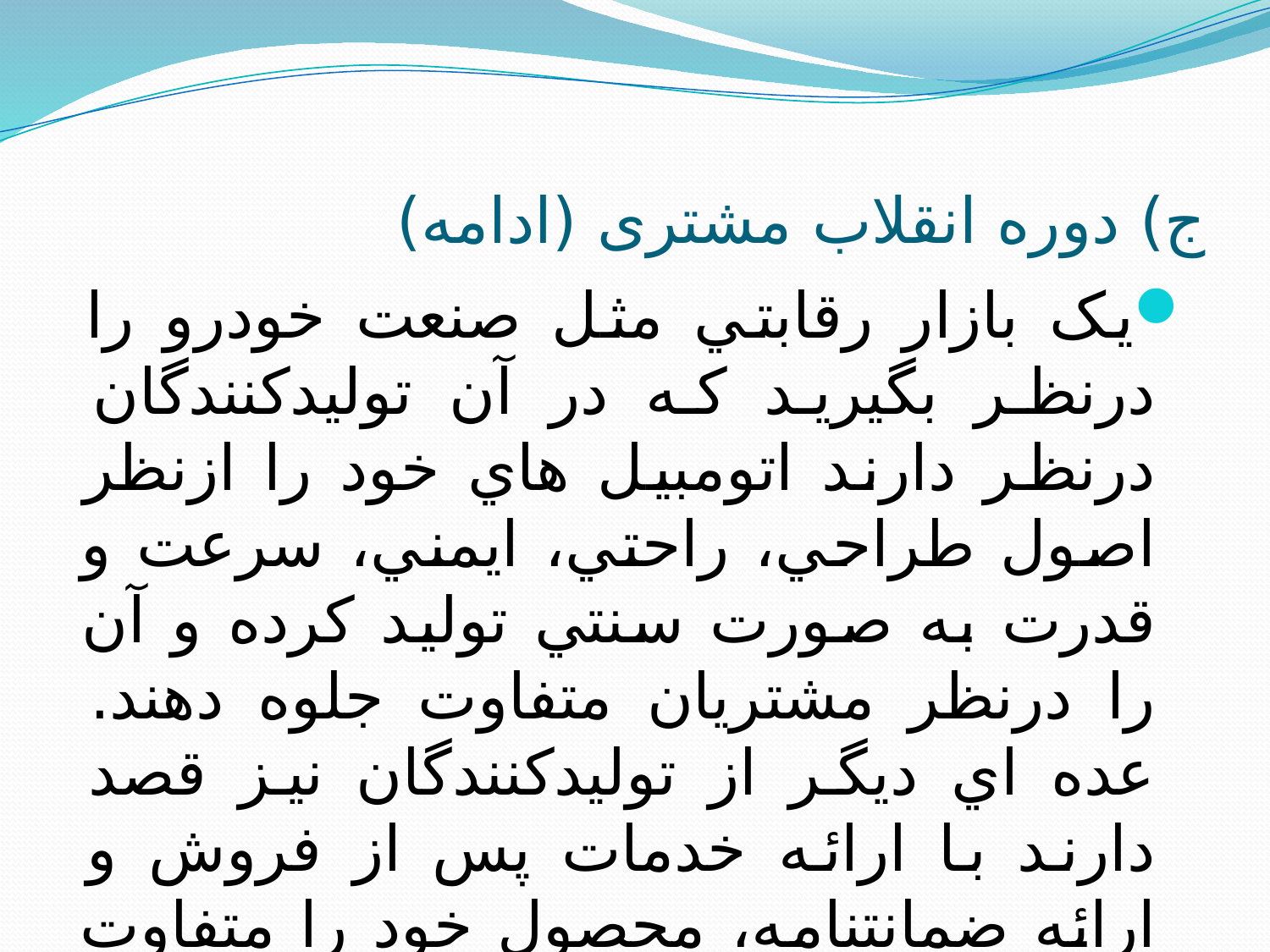

# ج) دوره انقلاب مشتری (ادامه)
يک بازار رقابتي مثل صنعت خودرو را درنظر بگيريد که در آن توليدکنندگان درنظر دارند اتومبيل هاي خود را ازنظر اصول طراحي، راحتي، ايمني، سرعت و قدرت به صورت سنتي توليد کرده و آن را درنظر مشتريان متفاوت جلوه دهند. عده اي ديگر از توليدکنندگان نيز قصد دارند با ارائه خدمات پس از فروش و ارائه ضمانتنامه، محصول خود را متفاوت جلوه دهند.